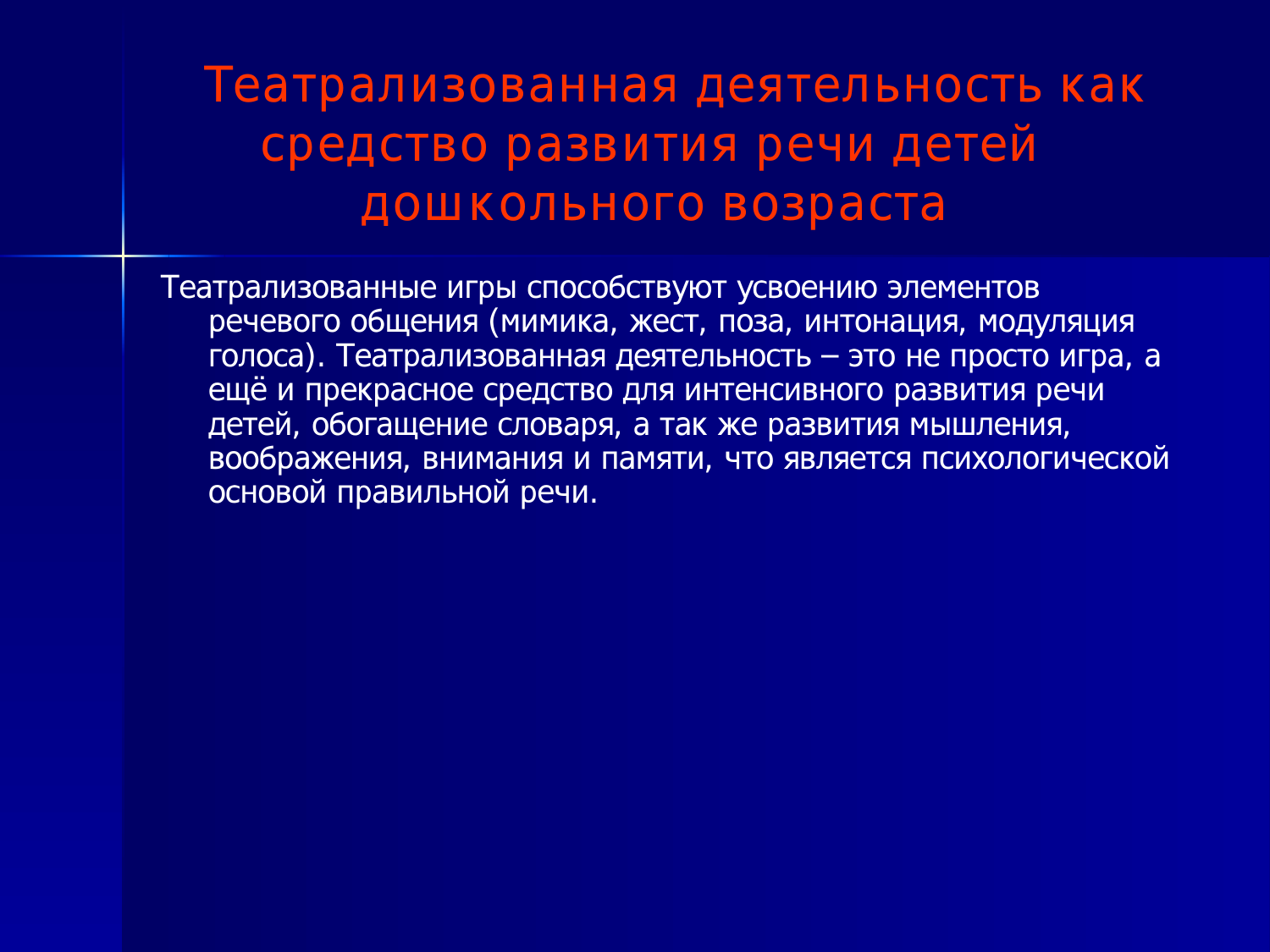

# Театрализованная деятельность как средство развития речи детей дошкольного возраста
Театрализованные игры способствуют усвоению элементов речевого общения (мимика, жест, поза, интонация, модуляция голоса). Театрализованная деятельность – это не просто игра, а ещё и прекрасное средство для интенсивного развития речи детей, обогащение словаря, а так же развития мышления, воображения, внимания и памяти, что является психологической основой правильной речи.